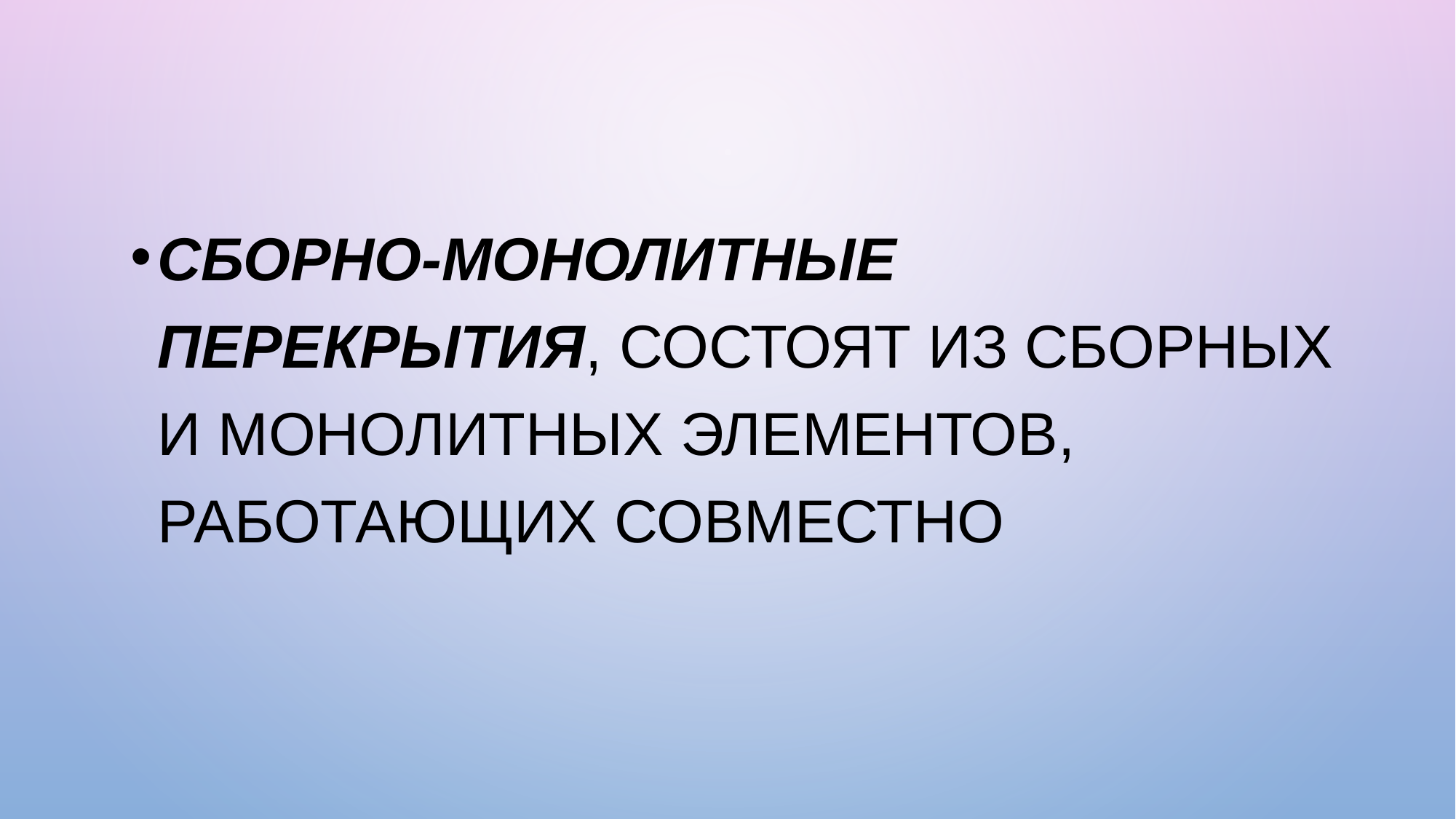

сборно-монолитные перекрытия, состоят из сборных и монолитных элементов, работающих совместно